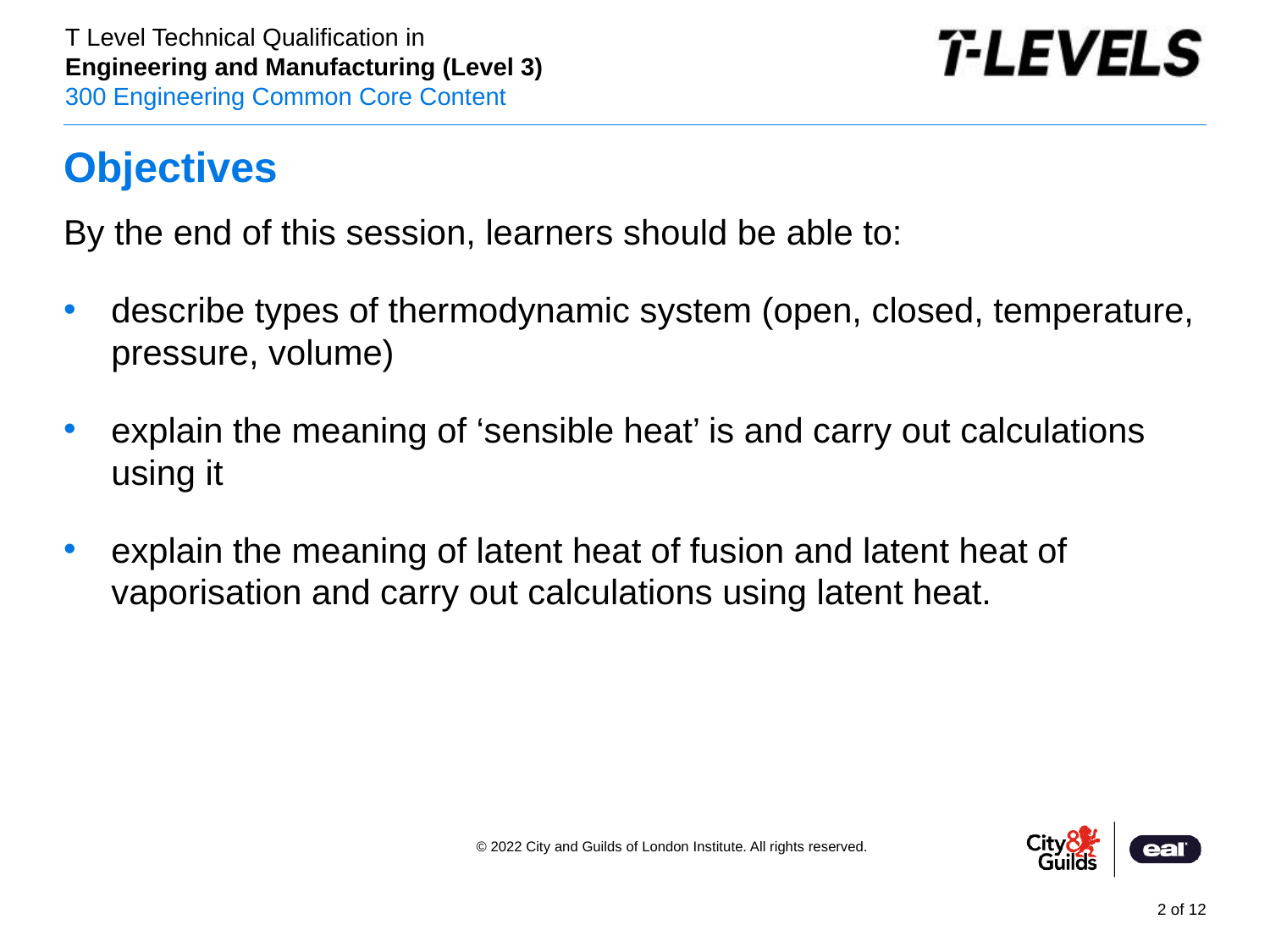

# Objectives
By the end of this session, learners should be able to:
describe types of thermodynamic system (open, closed, temperature, pressure, volume)
explain the meaning of ‘sensible heat’ is and carry out calculations using it
explain the meaning of latent heat of fusion and latent heat of vaporisation and carry out calculations using latent heat.